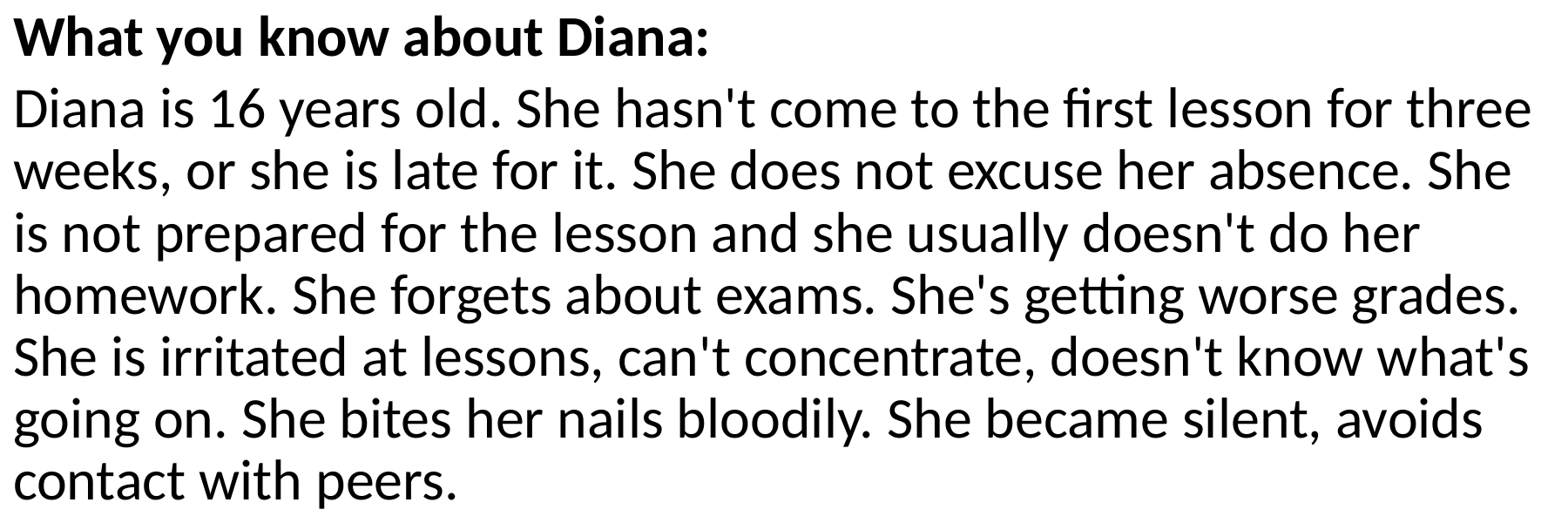

What you know about Diana:
Diana is 16 years old. She hasn't come to the first lesson for three weeks, or she is late for it. She does not excuse her absence. She is not prepared for the lesson and she usually doesn't do her homework. She forgets about exams. She's getting worse grades. She is irritated at lessons, can't concentrate, doesn't know what's going on. She bites her nails bloodily. She became silent, avoids contact with peers.